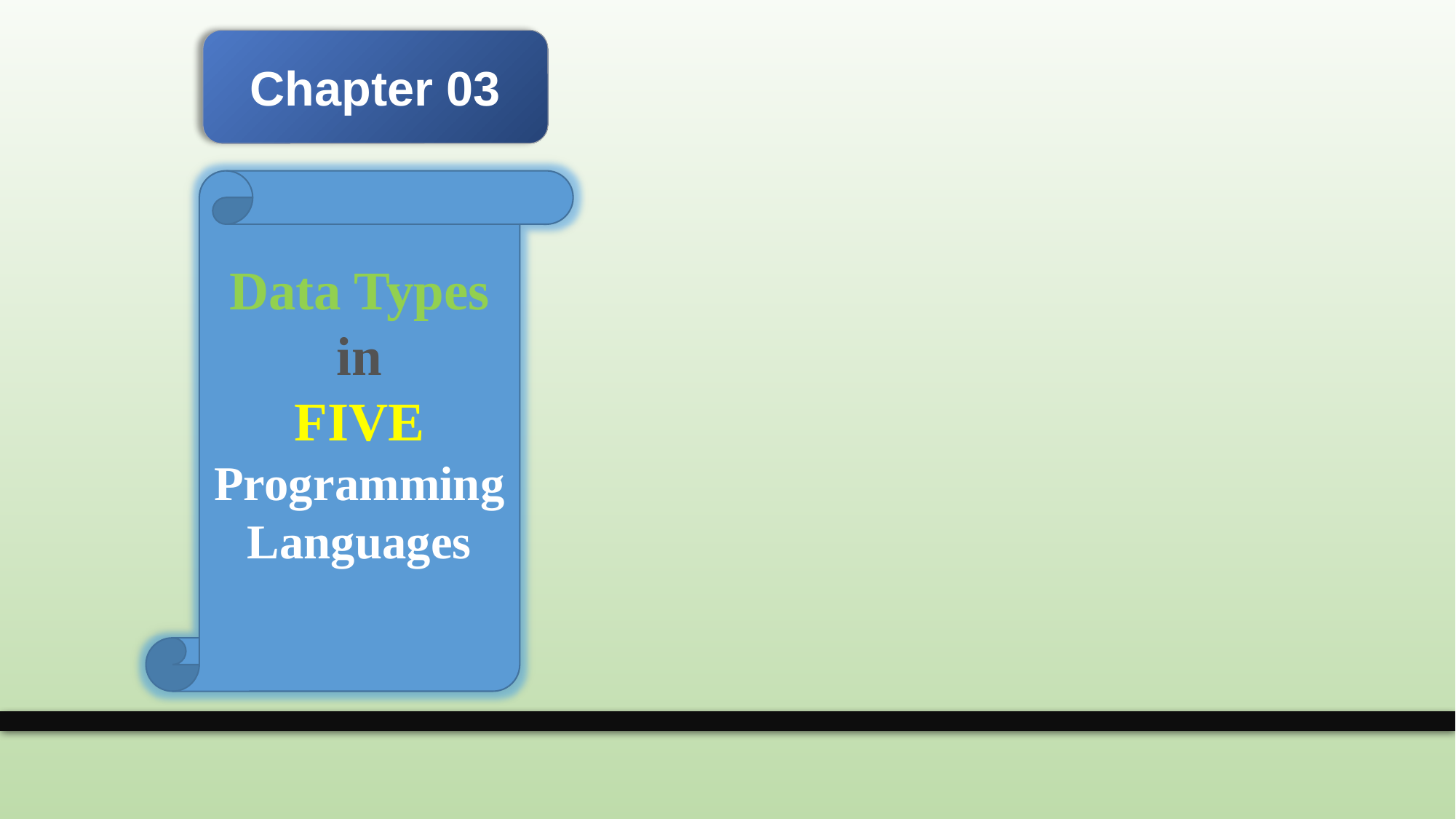

Chapter 03
Data Types
in
FIVE
Programming
Languages